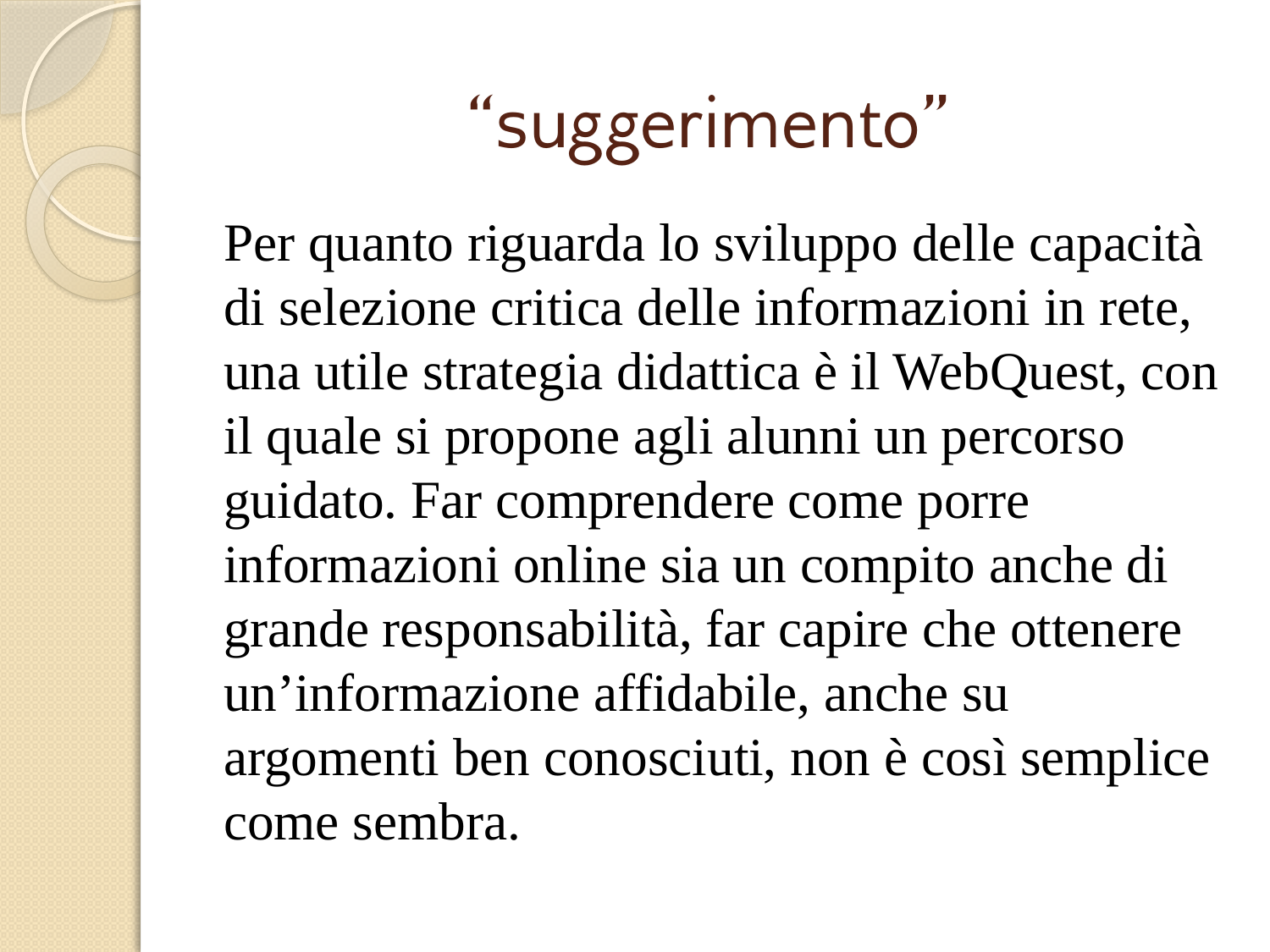

# “suggerimento”
Per quanto riguarda lo sviluppo delle capacità di selezione critica delle informazioni in rete, una utile strategia didattica è il WebQuest, con il quale si propone agli alunni un percorso guidato. Far comprendere come porre informazioni online sia un compito anche di grande responsabilità, far capire che ottenere un’informazione affidabile, anche su argomenti ben conosciuti, non è così semplice come sembra.